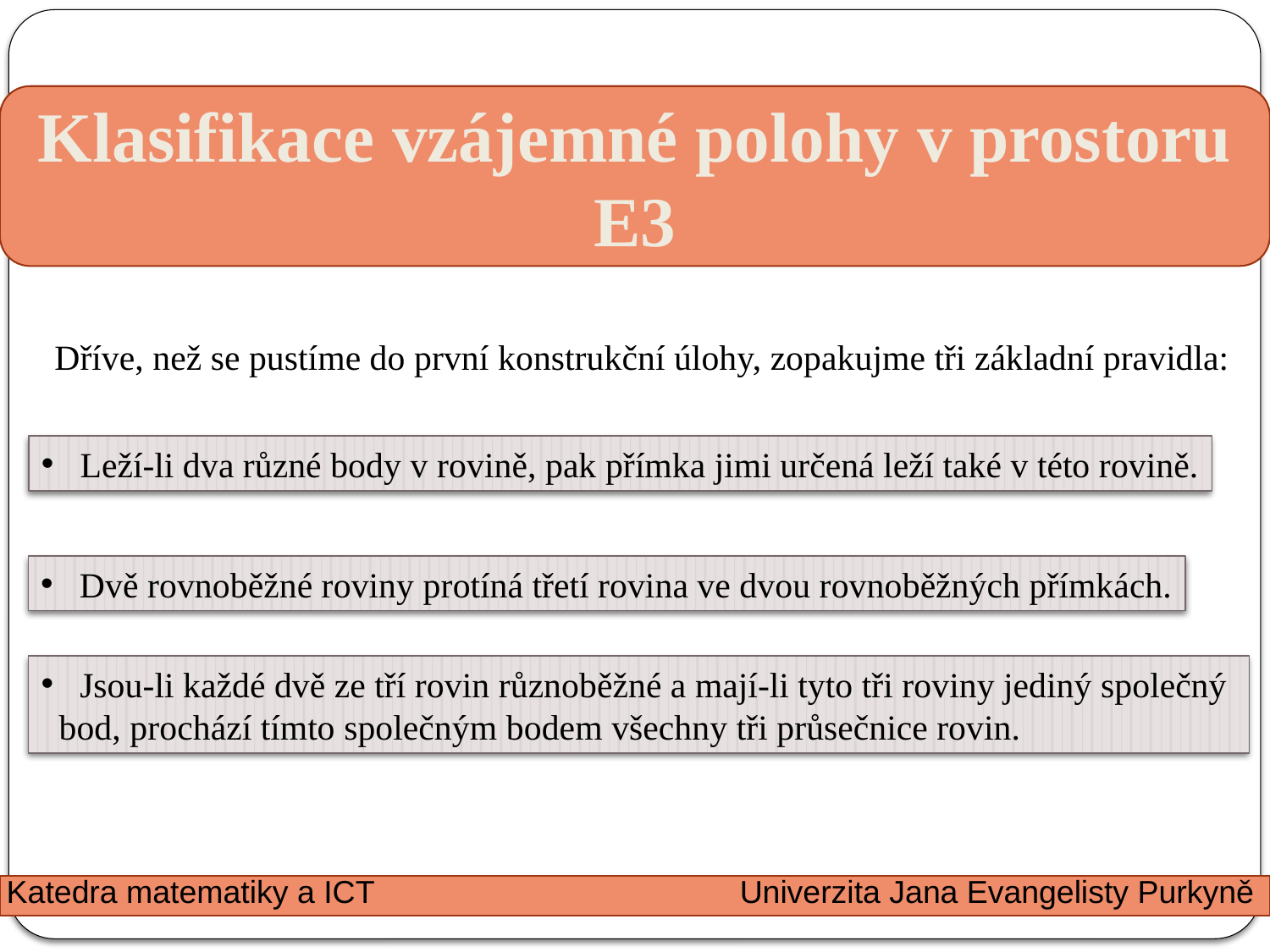

Klasifikace vzájemné polohy v prostoru E3

Dříve, než se pustíme do první konstrukční úlohy, zopakujme tři základní pravidla:

 Leží-li dva různé body v rovině, pak přímka jimi určená leží také v této rovině.
 Dvě rovnoběžné roviny protíná třetí rovina ve dvou rovnoběžných přímkách.
 Jsou-li každé dvě ze tří rovin různoběžné a mají-li tyto tři roviny jediný společný
  bod, prochází tímto společným bodem všechny tři průsečnice rovin.
Katedra matematiky a ICT
Univerzita Jana Evangelisty Purkyně